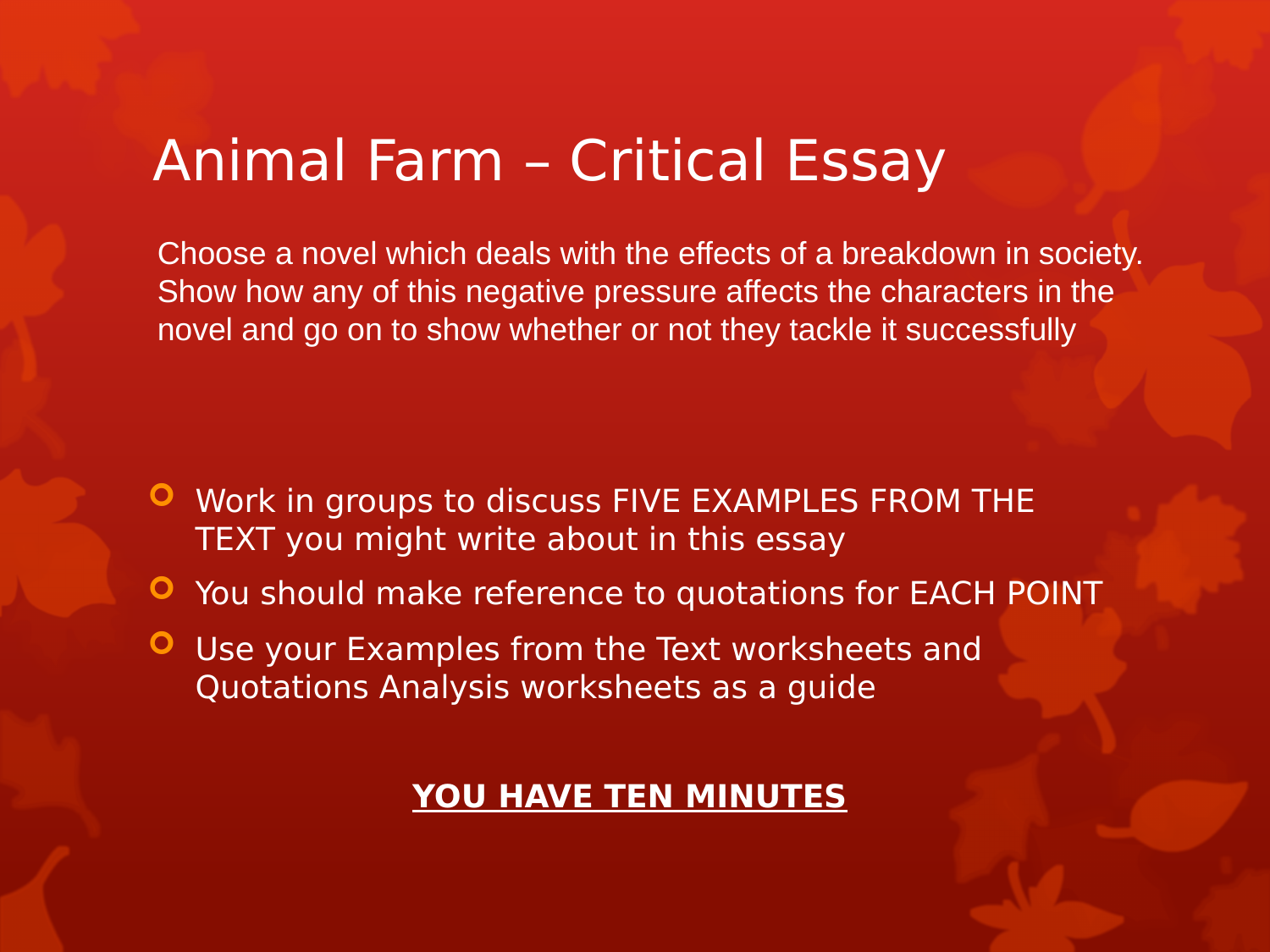

# Animal Farm – Critical Essay
Choose a novel which deals with the effects of a breakdown in society.
Show how any of this negative pressure affects the characters in the novel and go on to show whether or not they tackle it successfully
Work in groups to discuss FIVE EXAMPLES FROM THE TEXT you might write about in this essay
You should make reference to quotations for EACH POINT
Use your Examples from the Text worksheets and Quotations Analysis worksheets as a guide

YOU HAVE TEN MINUTES